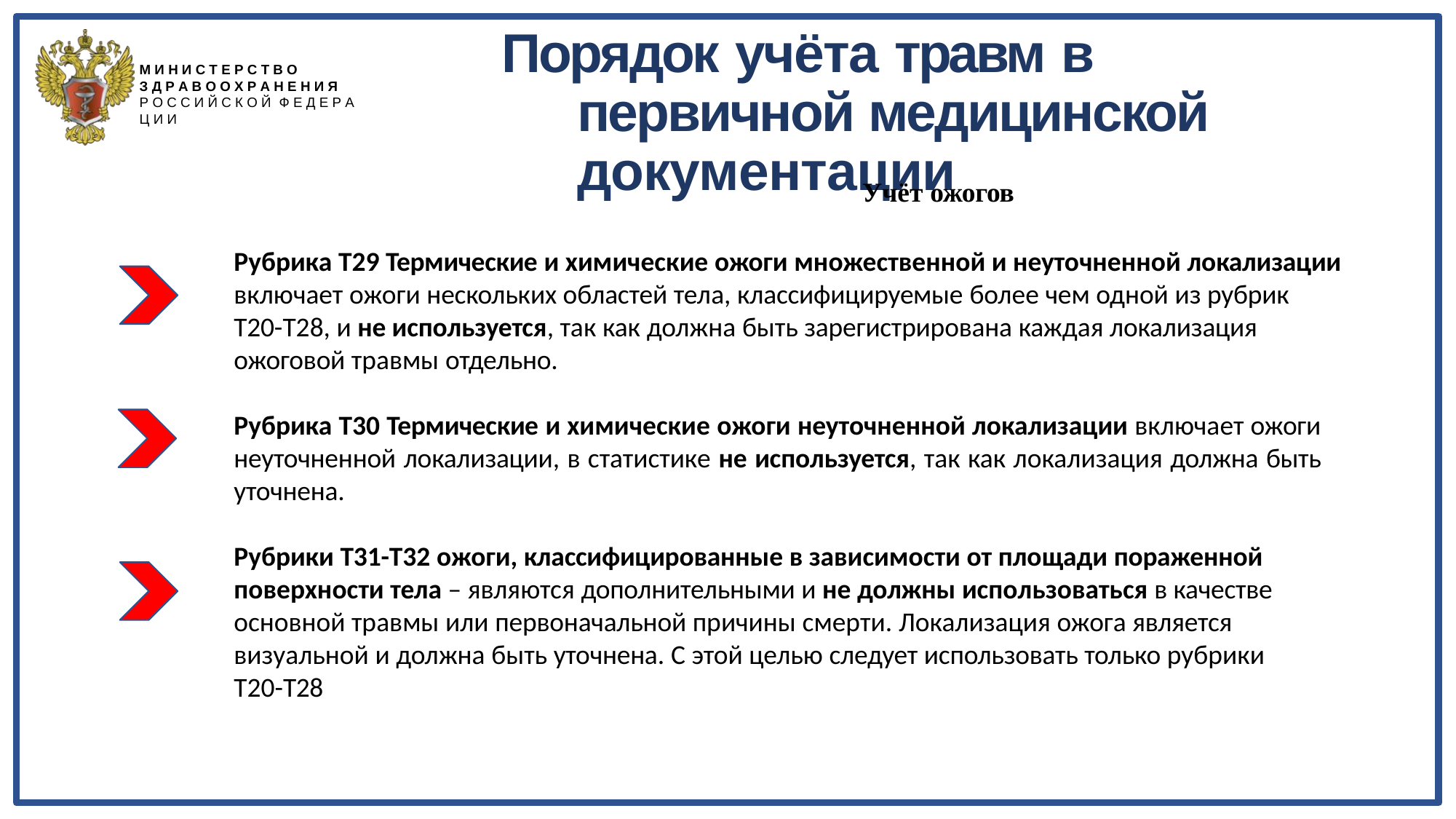

# Порядок учёта травм в первичной медицинской документации
М И Н И С Т Е Р С Т В О
З Д Р А В О О Х Р А Н Е Н И Я
Р О С С И Й С К О Й Ф Е Д Е Р А Ц И И
Учёт ожогов

Рубрика T29 Термические и химические ожоги множественной и неуточненной локализации
включает ожоги нескольких областей тела, классифицируемые более чем одной из рубрик Т20-Т28, и не используется, так как должна быть зарегистрирована каждая локализация ожоговой травмы отдельно.
Рубрика T30 Термические и химические ожоги неуточненной локализации включает ожоги неуточненной локализации, в статистике не используется, так как локализация должна быть уточнена.
Рубрики T31-T32 ожоги, классифицированные в зависимости от площади пораженной поверхности тела – являются дополнительными и не должны использоваться в качестве основной травмы или первоначальной причины смерти. Локализация ожога является
визуальной и должна быть уточнена. С этой целью следует использовать только рубрики T20-T28